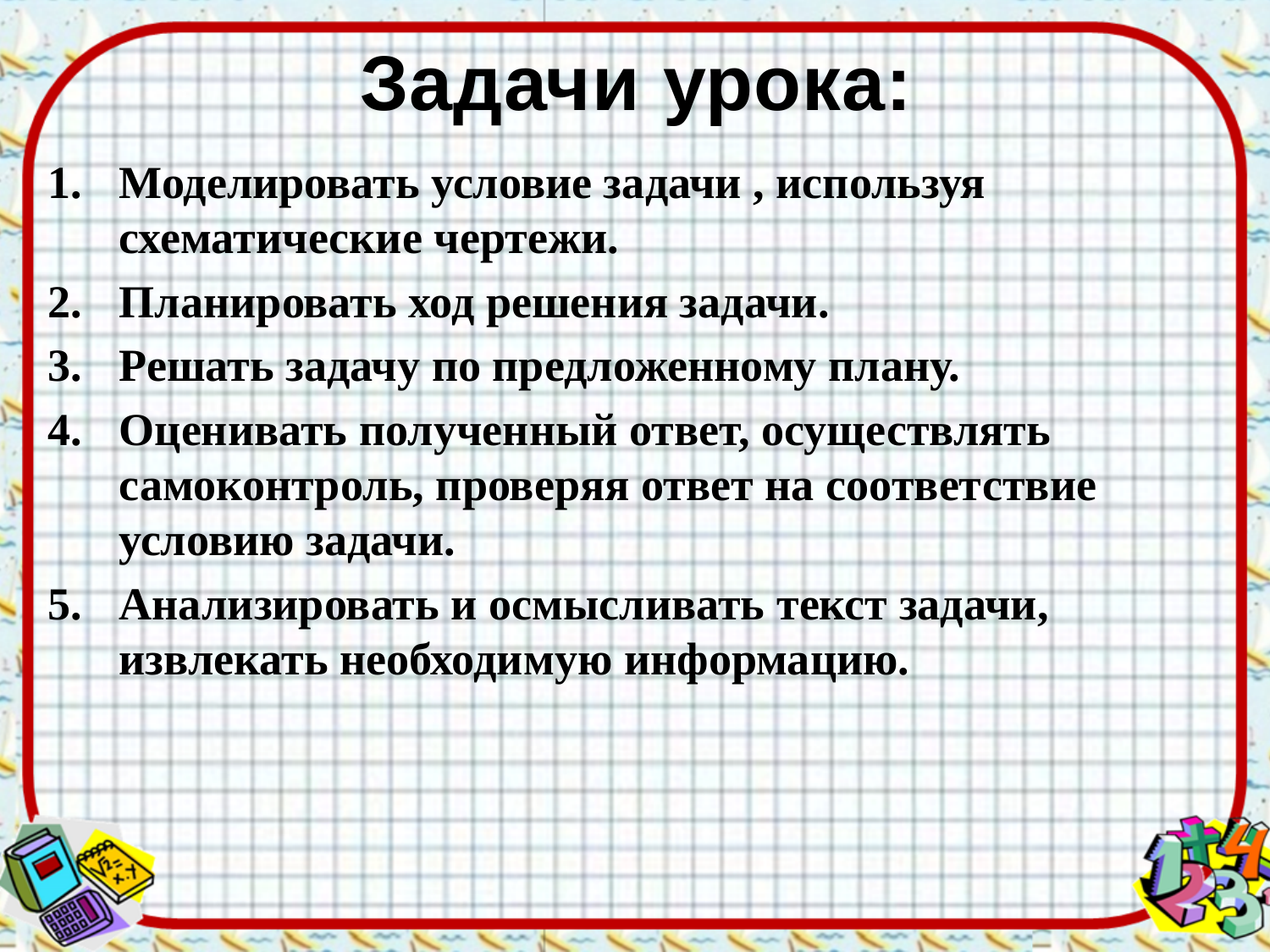

# Задачи урока:
Моделировать условие задачи , используя схематические чертежи.
Планировать ход решения задачи.
Решать задачу по предложенному плану.
Оценивать полученный ответ, осуществлять самоконтроль, проверяя ответ на соответствие условию задачи.
Анализировать и осмысливать текст задачи, извлекать необходимую информацию.